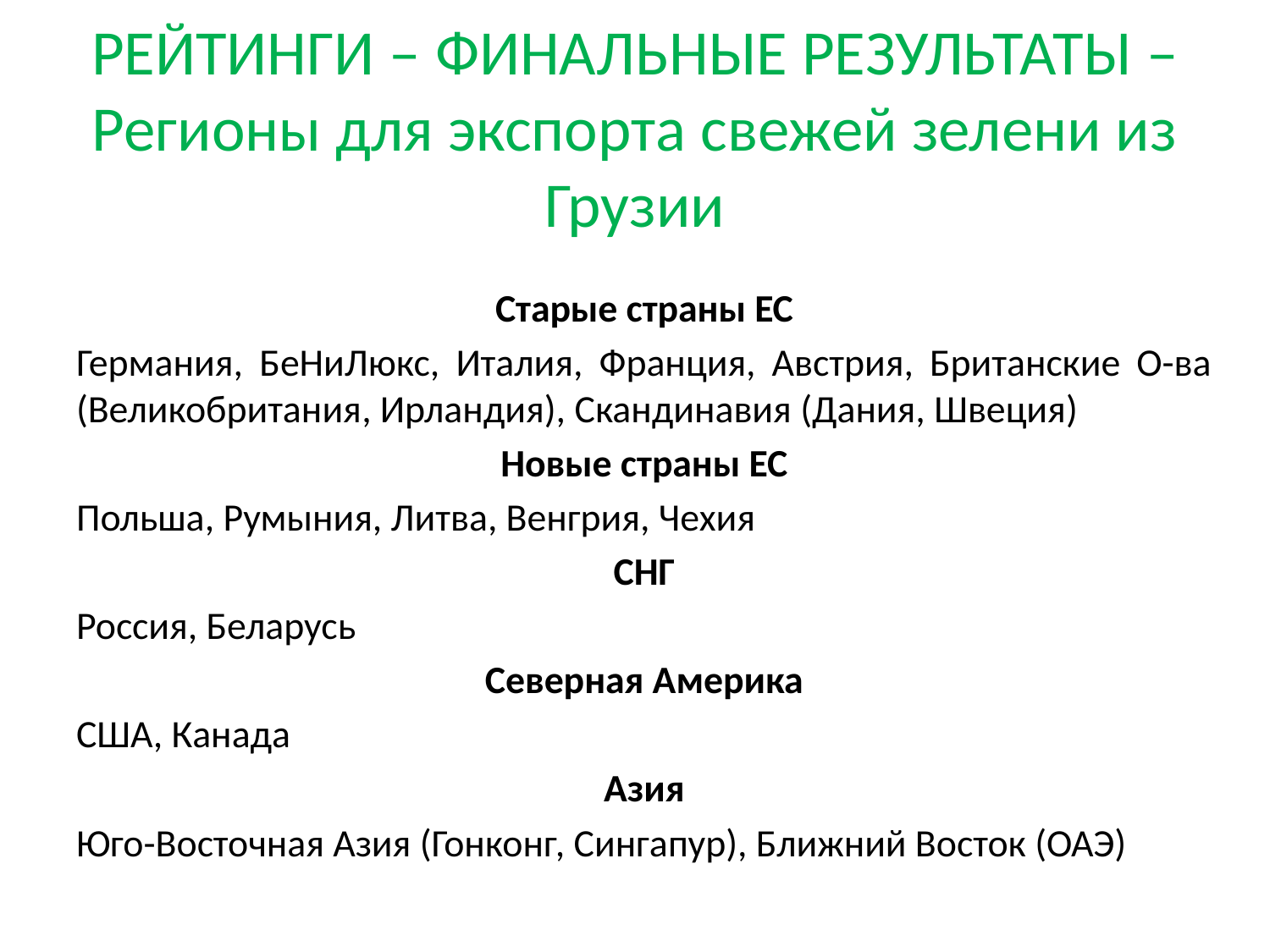

# РЕЙТИНГИ – ФИНАЛЬНЫЕ РЕЗУЛЬТАТЫ – Регионы для экспорта свежей зелени из Грузии

Старые страны ЕС
Германия, БеНиЛюкс, Италия, Франция, Австрия, Британские О-ва (Великобритания, Ирландия), Скандинавия (Дания, Швеция)
Новые страны ЕС
Польша, Румыния, Литва, Венгрия, Чехия
СНГ
Россия, Беларусь
Северная Америка
США, Канада
Азия
Юго-Восточная Азия (Гонконг, Сингапур), Ближний Восток (ОАЭ)